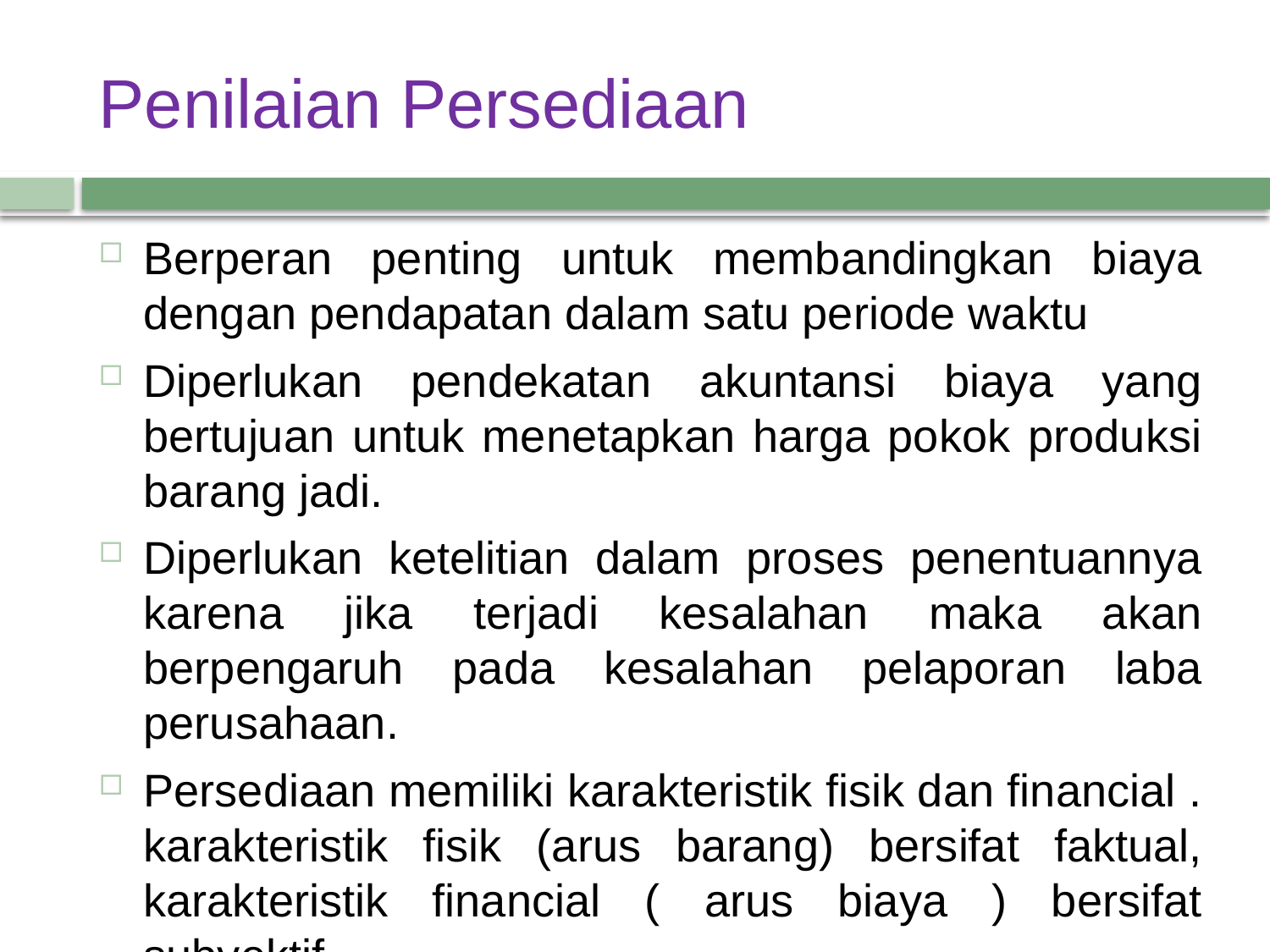

# Penilaian Persediaan
Berperan penting untuk membandingkan biaya dengan pendapatan dalam satu periode waktu
Diperlukan pendekatan akuntansi biaya yang bertujuan untuk menetapkan harga pokok produksi barang jadi.
Diperlukan ketelitian dalam proses penentuannya karena jika terjadi kesalahan maka akan berpengaruh pada kesalahan pelaporan laba perusahaan.
Persediaan memiliki karakteristik fisik dan financial . karakteristik fisik (arus barang) bersifat faktual, karakteristik financial ( arus biaya ) bersifat subyektif.